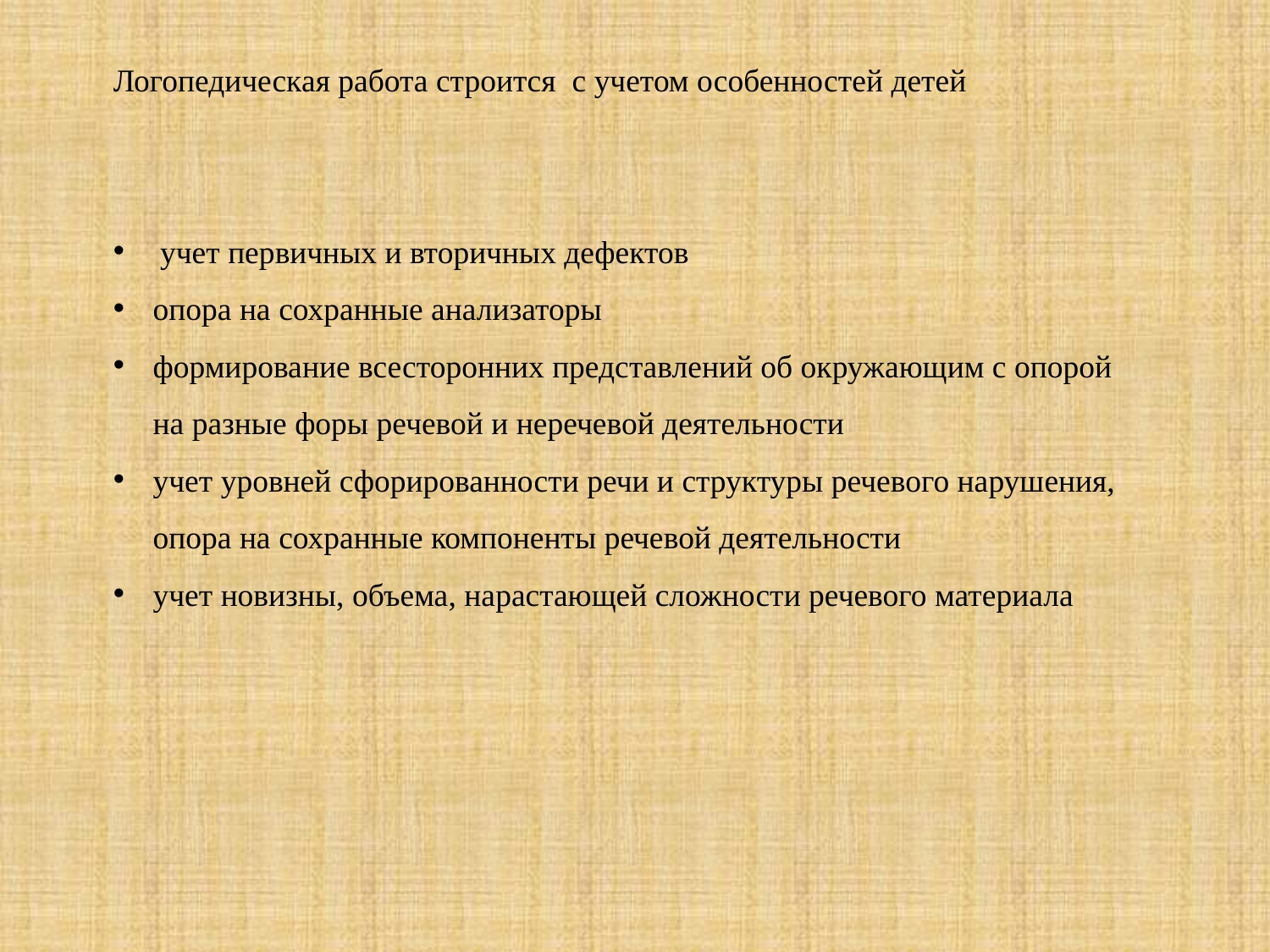

Логопедическая работа строится  с учетом особенностей детей

 учет первичных и вторичных дефектов
опора на сохранные анализаторы
формирование всесторонних представлений об окружающим с опорой на разные форы речевой и неречевой деятельности
учет уровней сфорированности речи и структуры речевого нарушения, опора на сохранные компоненты речевой деятельности
учет новизны, объема, нарастающей сложности речевого материала